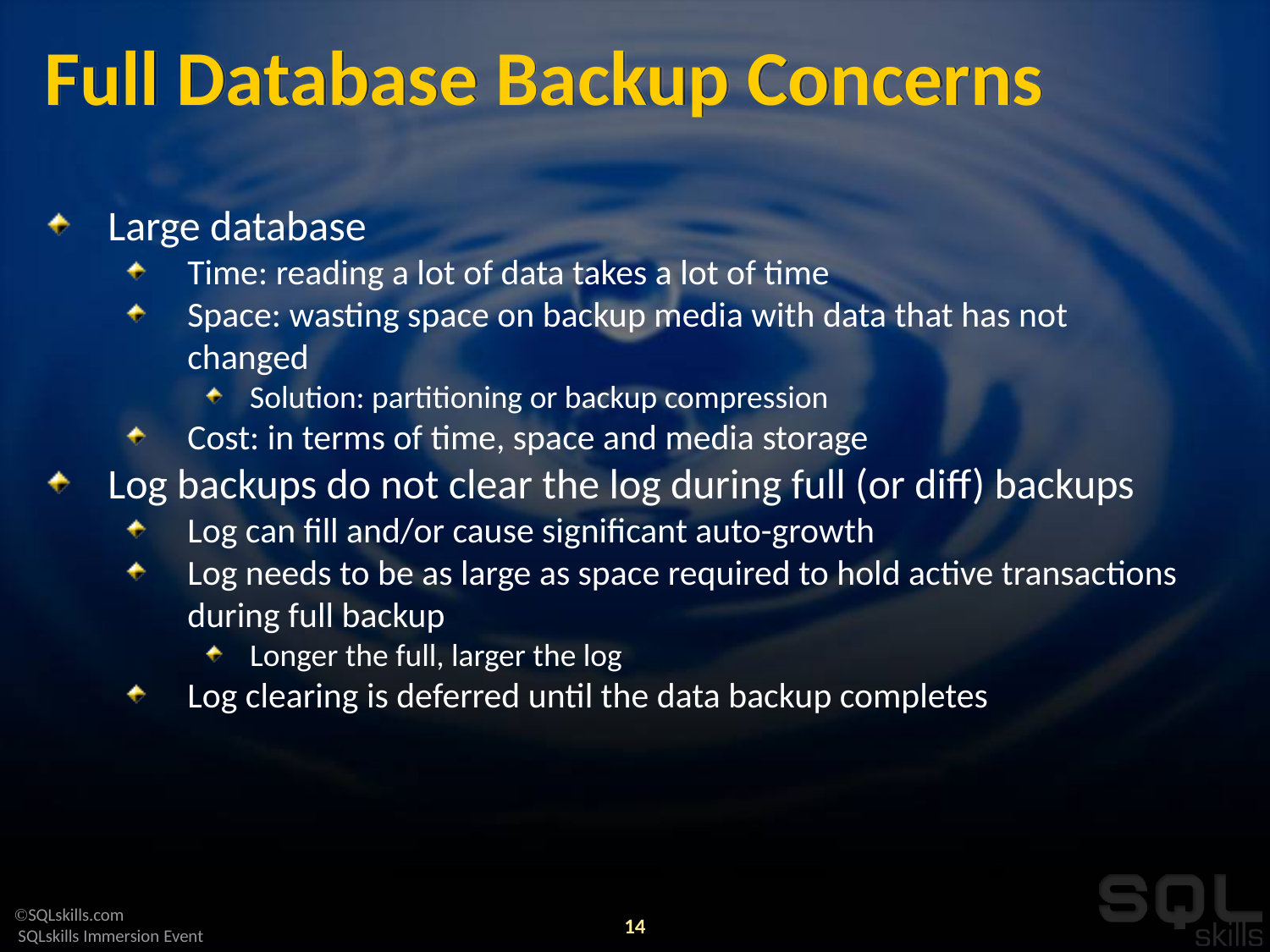

# Full Database Backup Concerns
Large database
Time: reading a lot of data takes a lot of time
Space: wasting space on backup media with data that has not changed
Solution: partitioning or backup compression
Cost: in terms of time, space and media storage
Log backups do not clear the log during full (or diff) backups
Log can fill and/or cause significant auto-growth
Log needs to be as large as space required to hold active transactions during full backup
Longer the full, larger the log
Log clearing is deferred until the data backup completes
14